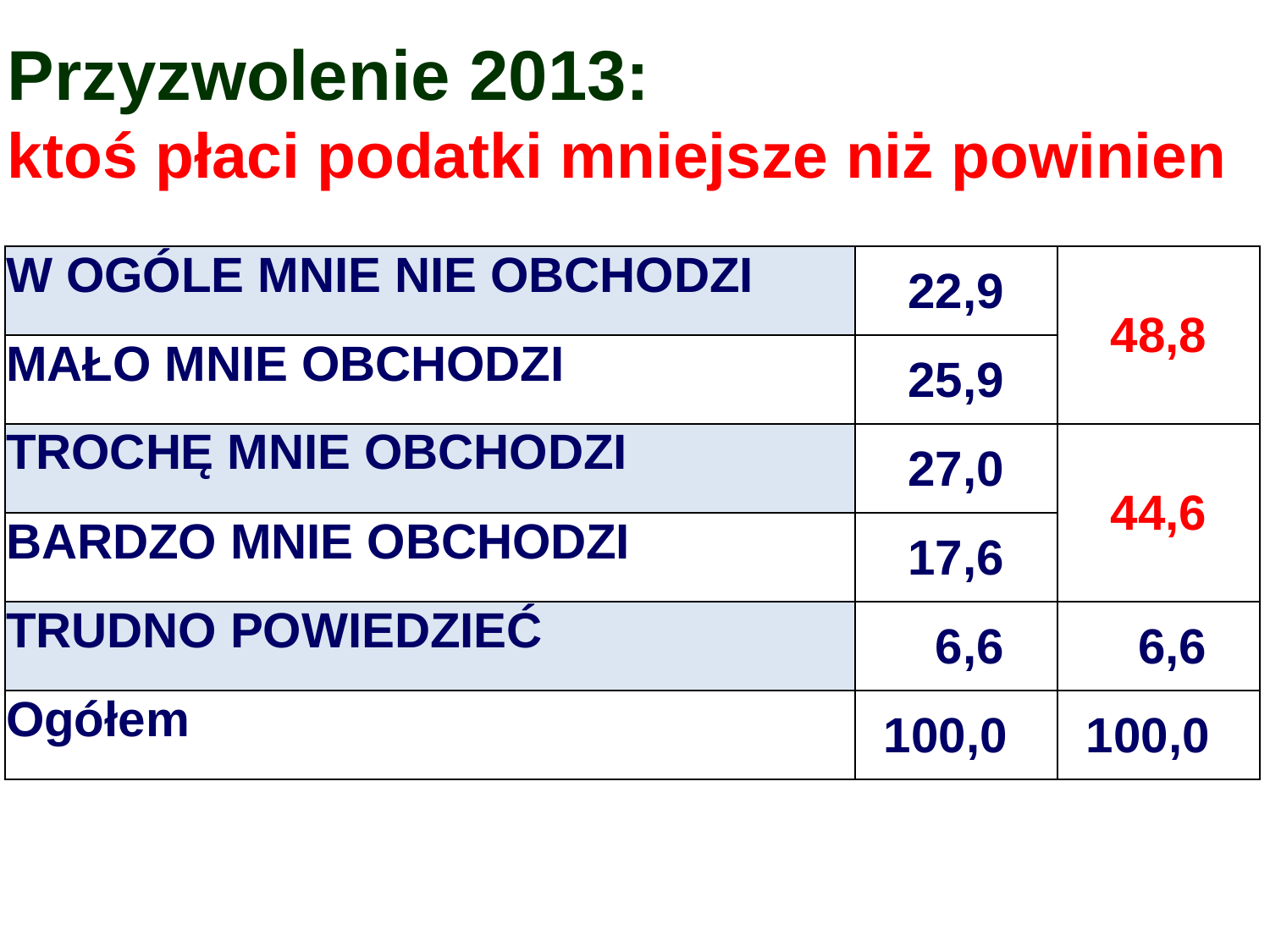

Przyzwolenie 2013:
ktoś płaci podatki mniejsze niż powinien
| W OGÓLE MNIE NIE OBCHODZI | 22,9 | 48,8 |
| --- | --- | --- |
| MAŁO MNIE OBCHODZI | 25,9 |  |
| TROCHĘ MNIE OBCHODZI | 27,0 | 44,6 |
| BARDZO MNIE OBCHODZI | 17,6 |  |
| TRUDNO POWIEDZIEĆ | 6,6 | 6,6 |
| Ogółem | 100,0 | 100,0 |